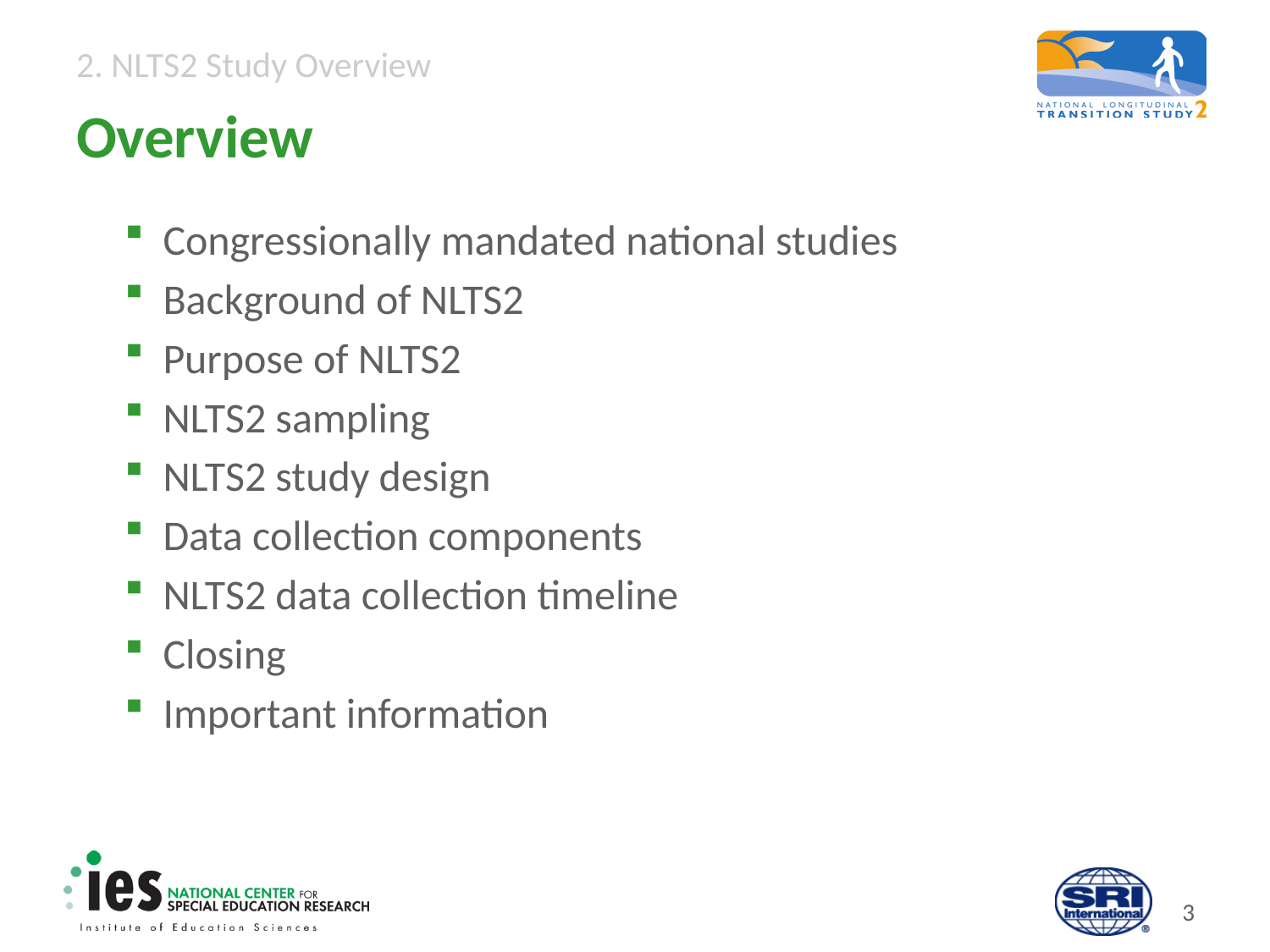

# Overview
Congressionally mandated national studies
Background of NLTS2
Purpose of NLTS2
NLTS2 sampling
NLTS2 study design
Data collection components
NLTS2 data collection timeline
Closing
Important information
3